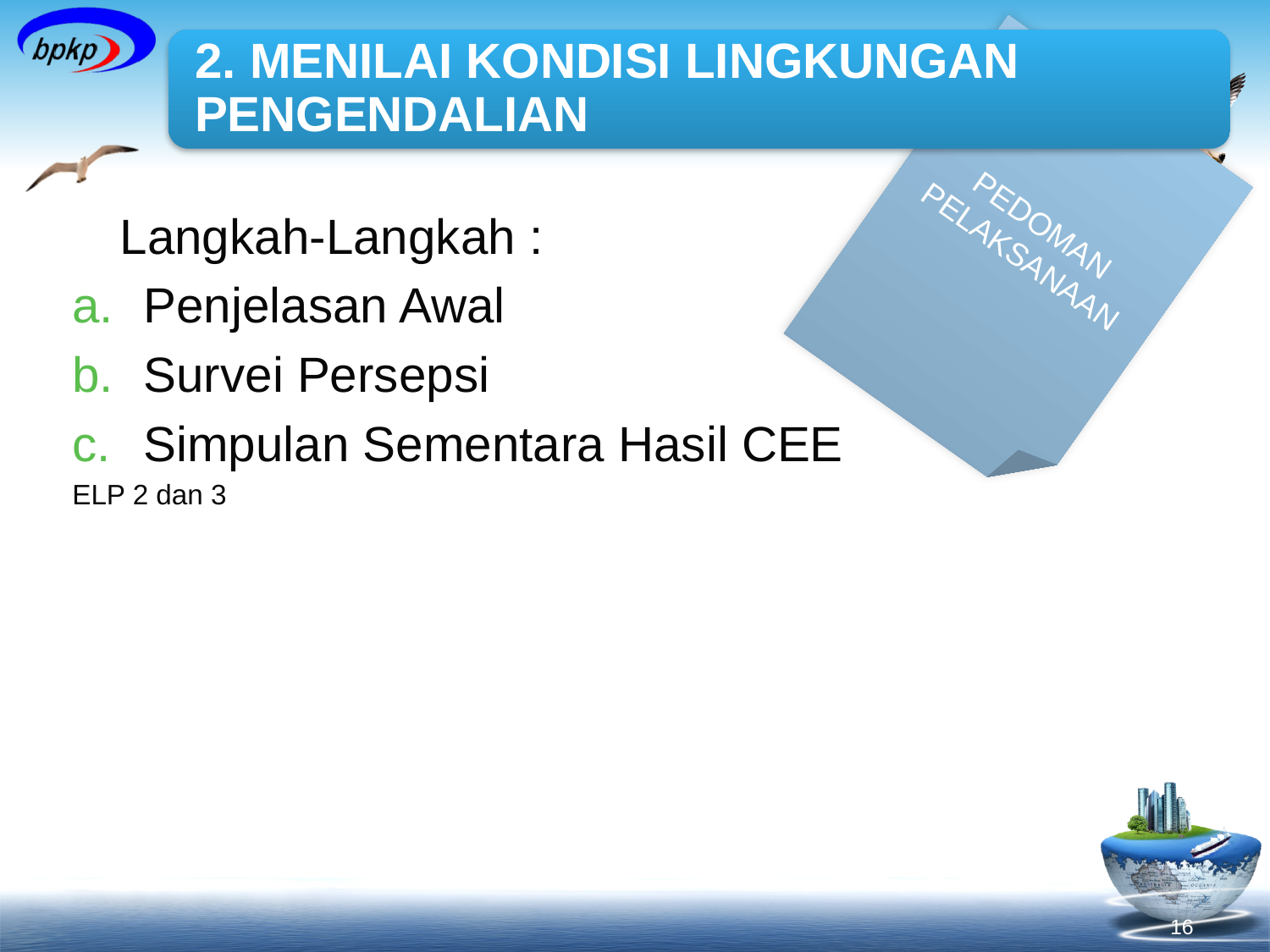

2. MENILAI KONDISI LINGKUNGAN PENGENDALIAN
PEDOMAN PELAKSANAAN
	Langkah-Langkah :
Penjelasan Awal
Survei Persepsi
Simpulan Sementara Hasil CEE
ELP 2 dan 3
16